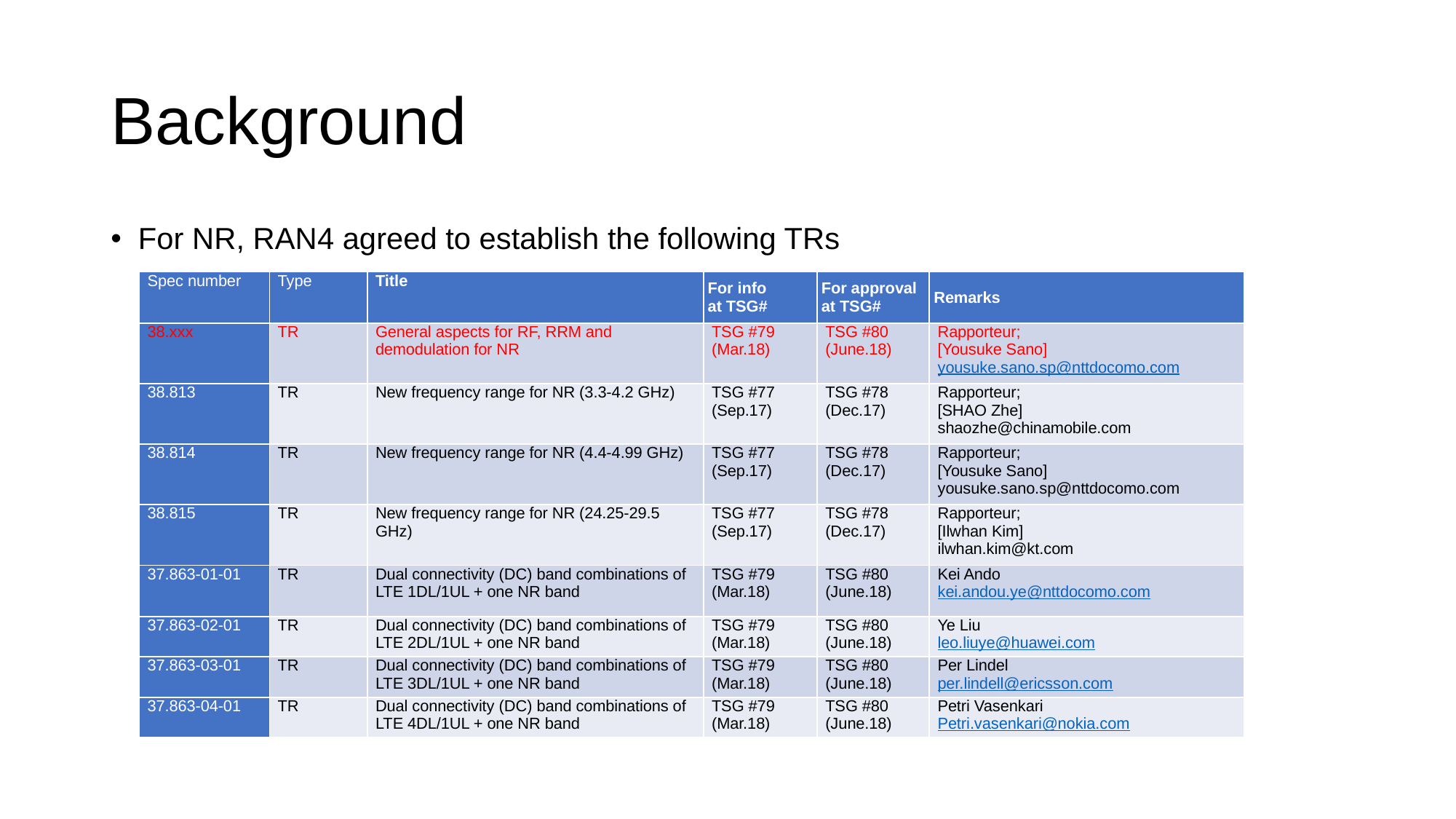

# Background
For NR, RAN4 agreed to establish the following TRs

| Spec number | Type | Title | For info at TSG# | For approval at TSG# | Remarks |
| --- | --- | --- | --- | --- | --- |
| 38.xxx | TR | General aspects for RF, RRM and demodulation for NR | TSG #79 (Mar.18) | TSG #80 (June.18) | Rapporteur; [Yousuke Sano] yousuke.sano.sp@nttdocomo.com |
| 38.813 | TR | New frequency range for NR (3.3-4.2 GHz) | TSG #77 (Sep.17) | TSG #78 (Dec.17) | Rapporteur; [SHAO Zhe] shaozhe@chinamobile.com |
| 38.814 | TR | New frequency range for NR (4.4-4.99 GHz) | TSG #77 (Sep.17) | TSG #78 (Dec.17) | Rapporteur; [Yousuke Sano] yousuke.sano.sp@nttdocomo.com |
| 38.815 | TR | New frequency range for NR (24.25-29.5 GHz) | TSG #77 (Sep.17) | TSG #78 (Dec.17) | Rapporteur; [Ilwhan Kim] ilwhan.kim@kt.com |
| 37.863-01-01 | TR | Dual connectivity (DC) band combinations of LTE 1DL/1UL + one NR band | TSG #79 (Mar.18) | TSG #80 (June.18) | Kei Ando kei.andou.ye@nttdocomo.com |
| 37.863-02-01 | TR | Dual connectivity (DC) band combinations of LTE 2DL/1UL + one NR band | TSG #79 (Mar.18) | TSG #80 (June.18) | Ye Liu leo.liuye@huawei.com |
| 37.863-03-01 | TR | Dual connectivity (DC) band combinations of LTE 3DL/1UL + one NR band | TSG #79 (Mar.18) | TSG #80 (June.18) | Per Lindel per.lindell@ericsson.com |
| 37.863-04-01 | TR | Dual connectivity (DC) band combinations of LTE 4DL/1UL + one NR band | TSG #79 (Mar.18) | TSG #80 (June.18) | Petri Vasenkari Petri.vasenkari@nokia.com |